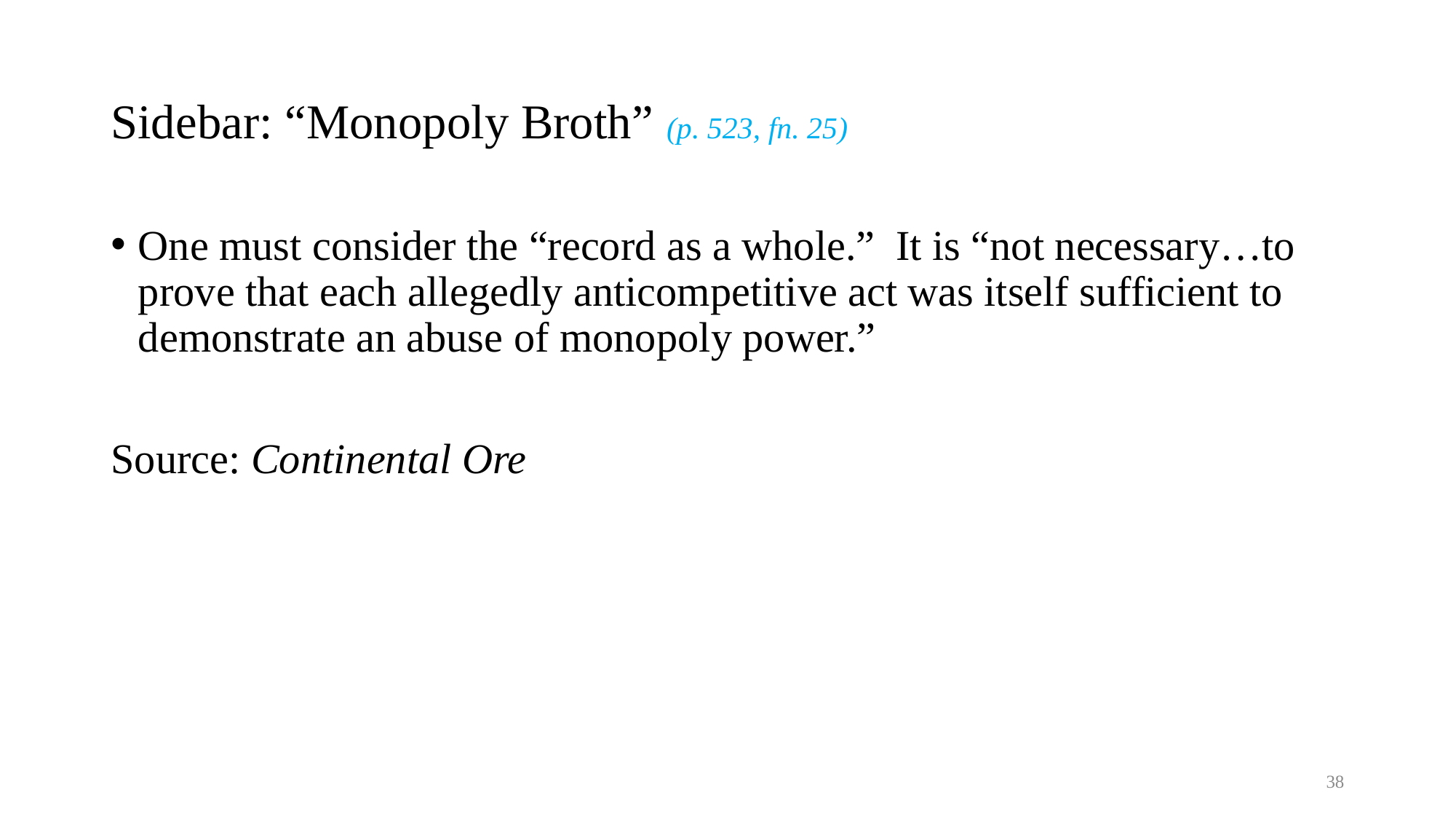

# Sidebar: “Monopoly Broth” (p. 523, fn. 25)
One must consider the “record as a whole.”  It is “not necessary…to prove that each allegedly anticompetitive act was itself sufficient to demonstrate an abuse of monopoly power.”

Source: Continental Ore
38